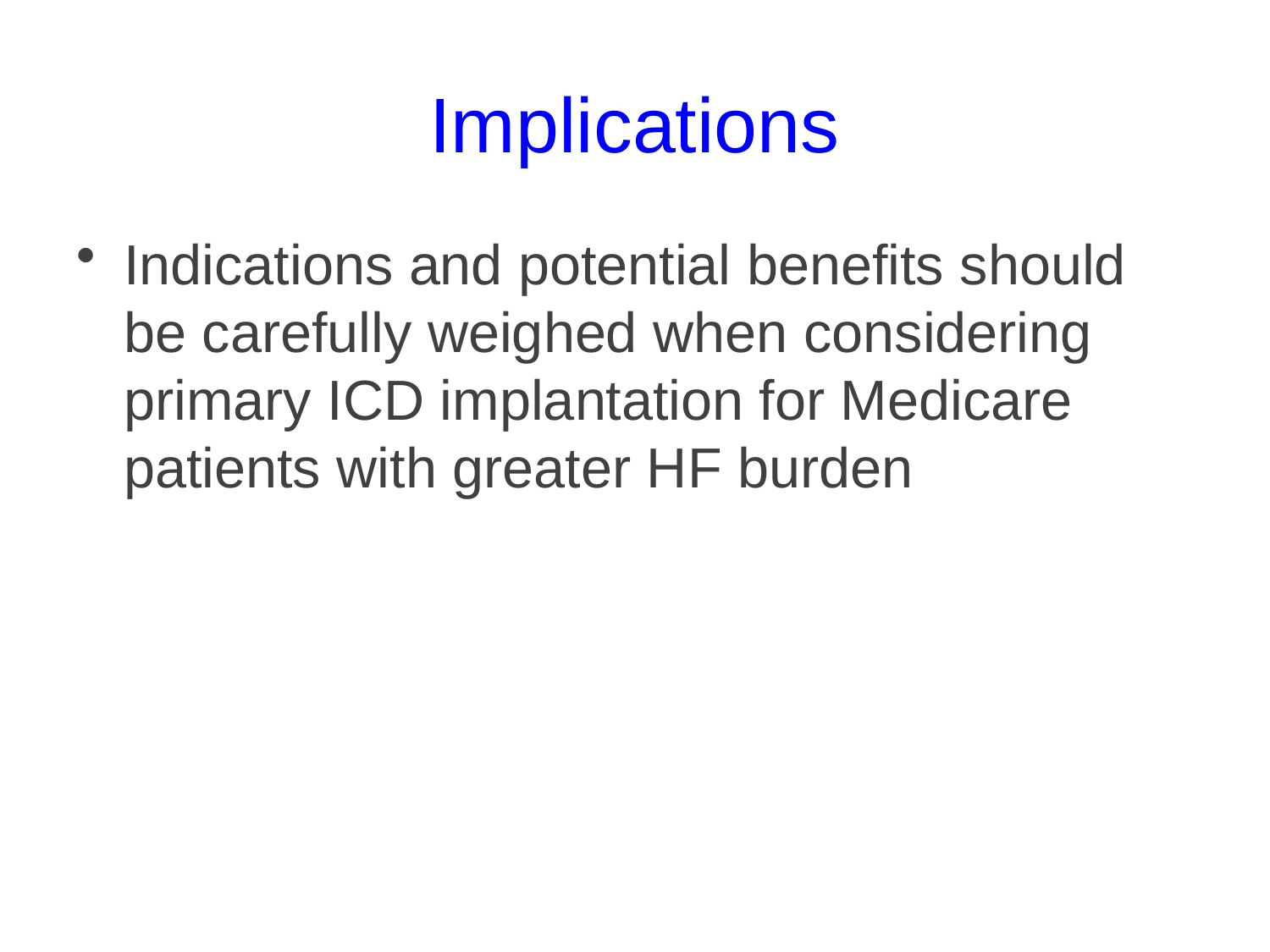

# Implications
Indications and potential benefits should be carefully weighed when considering primary ICD implantation for Medicare patients with greater HF burden